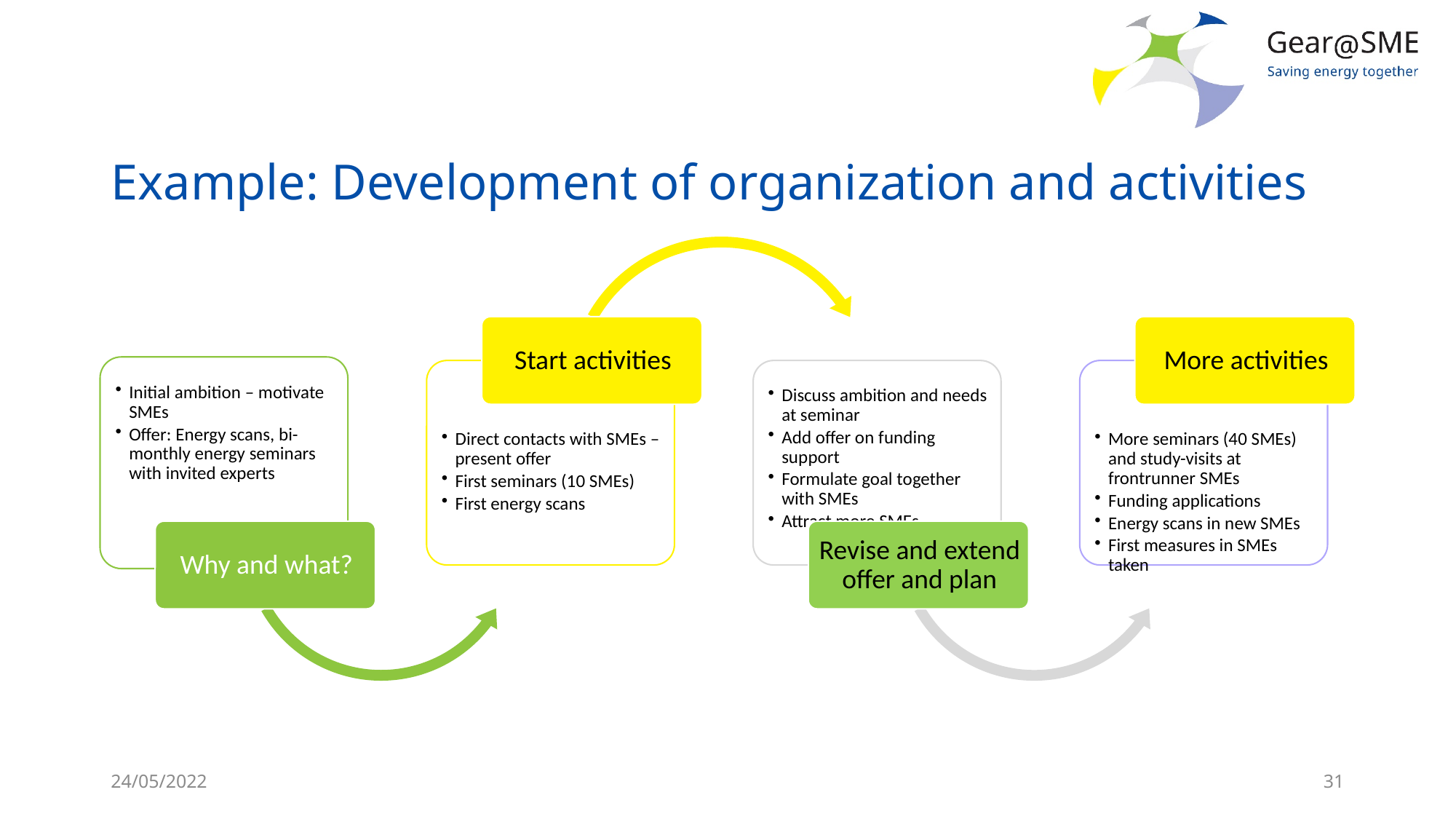

# Example: Development of organization and activities
Initial ambition – motivate SMEs
Offer: Energy scans, bi-monthly energy seminars with invited experts
Why and what?
Direct contacts with SMEs – present offer
First seminars (10 SMEs)
First energy scans
Start activities
Discuss ambition and needs at seminar
Add offer on funding support
Formulate goal together with SMEs
Attract more SMEs
Revise and extend offer and plan
More seminars (40 SMEs) and study-visits at frontrunner SMEs
Funding applications
Energy scans in new SMEs
First measures in SMEs taken

More activities

24/05/2022
31